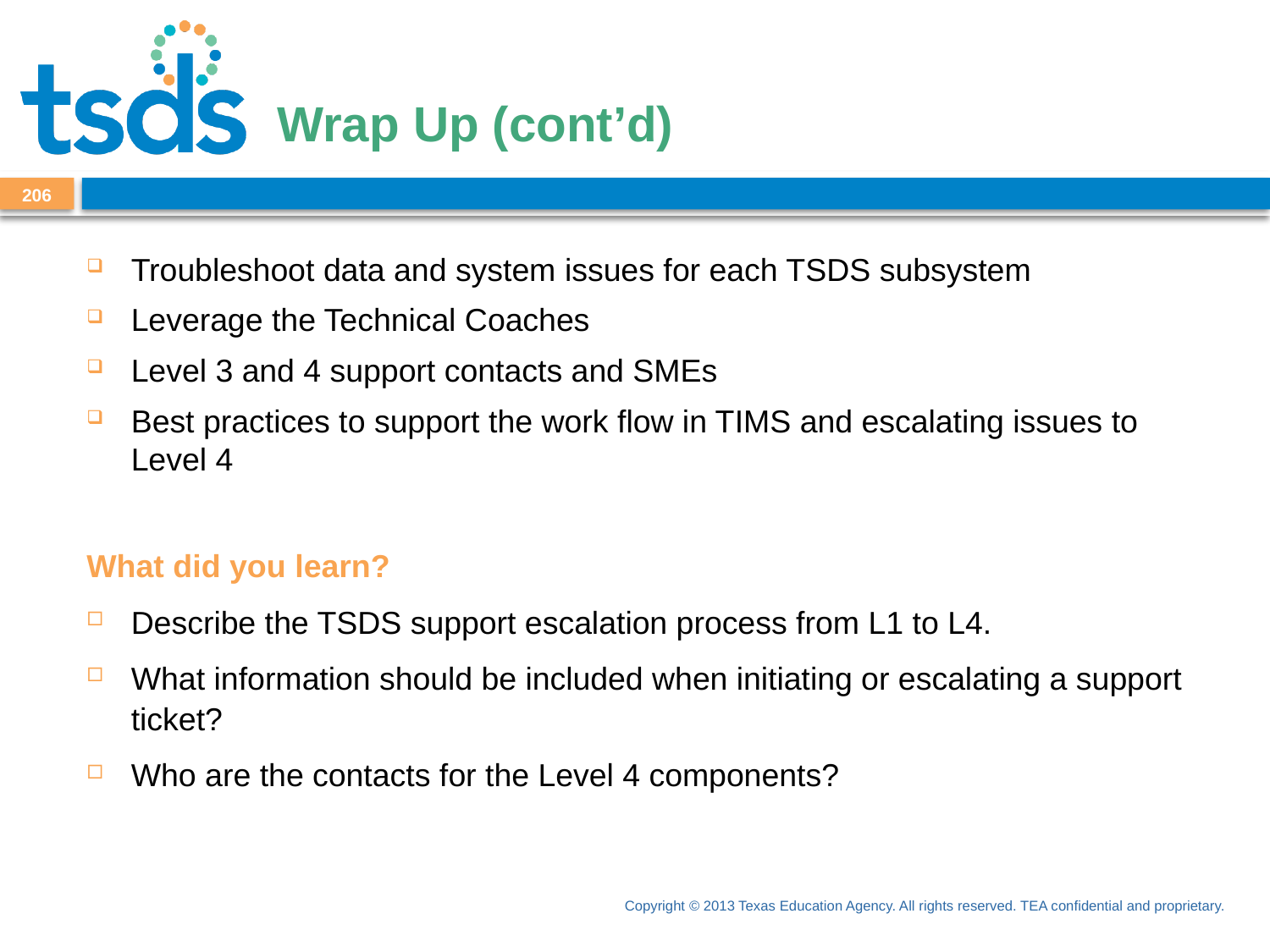

# Wrap Up (cont’d)
206
Troubleshoot data and system issues for each TSDS subsystem
Leverage the Technical Coaches
Level 3 and 4 support contacts and SMEs
Best practices to support the work flow in TIMS and escalating issues to Level 4

What did you learn?
Describe the TSDS support escalation process from L1 to L4.
What information should be included when initiating or escalating a support ticket?
Who are the contacts for the Level 4 components?